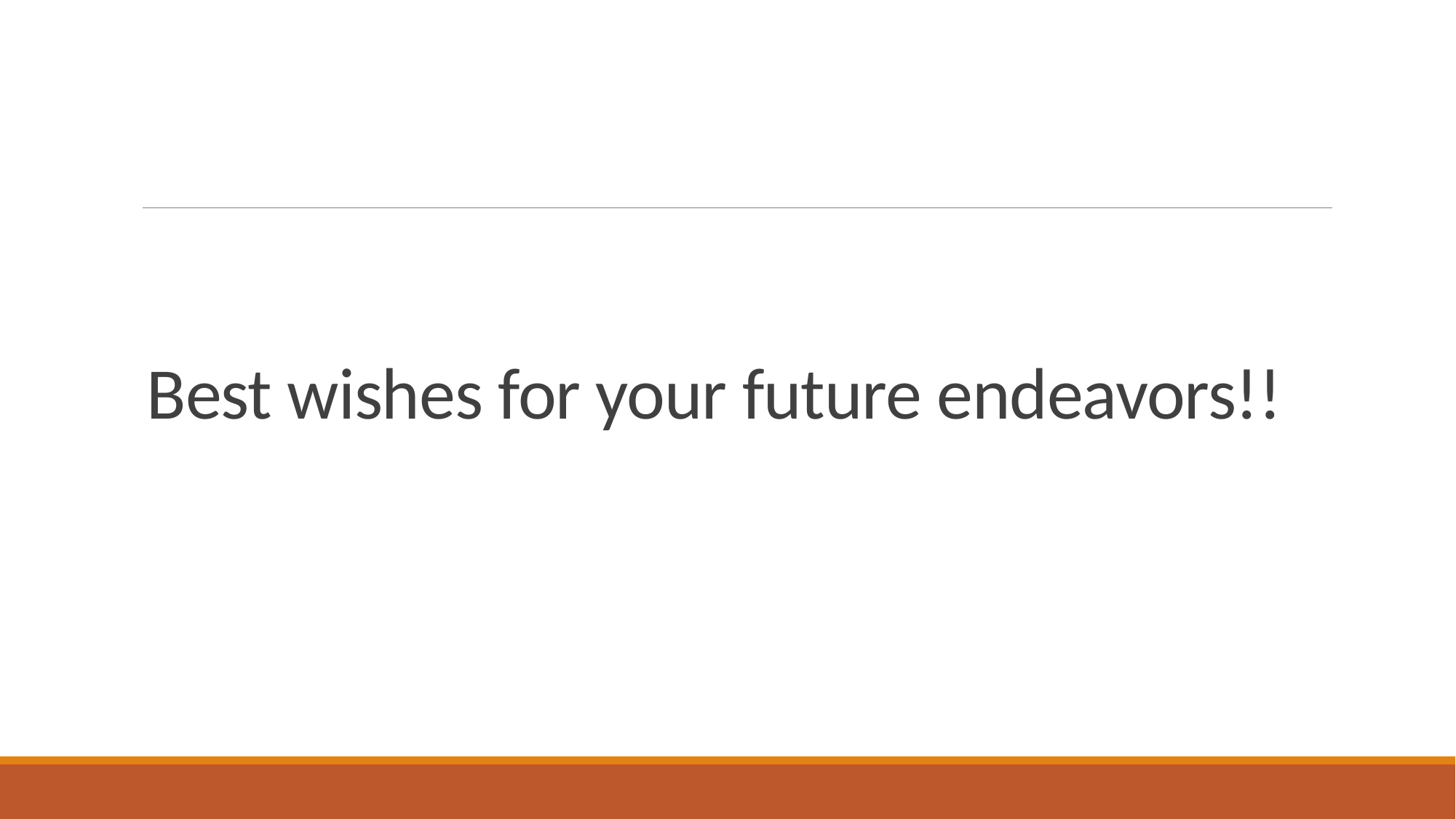

# Best wishes for your future endeavors!!